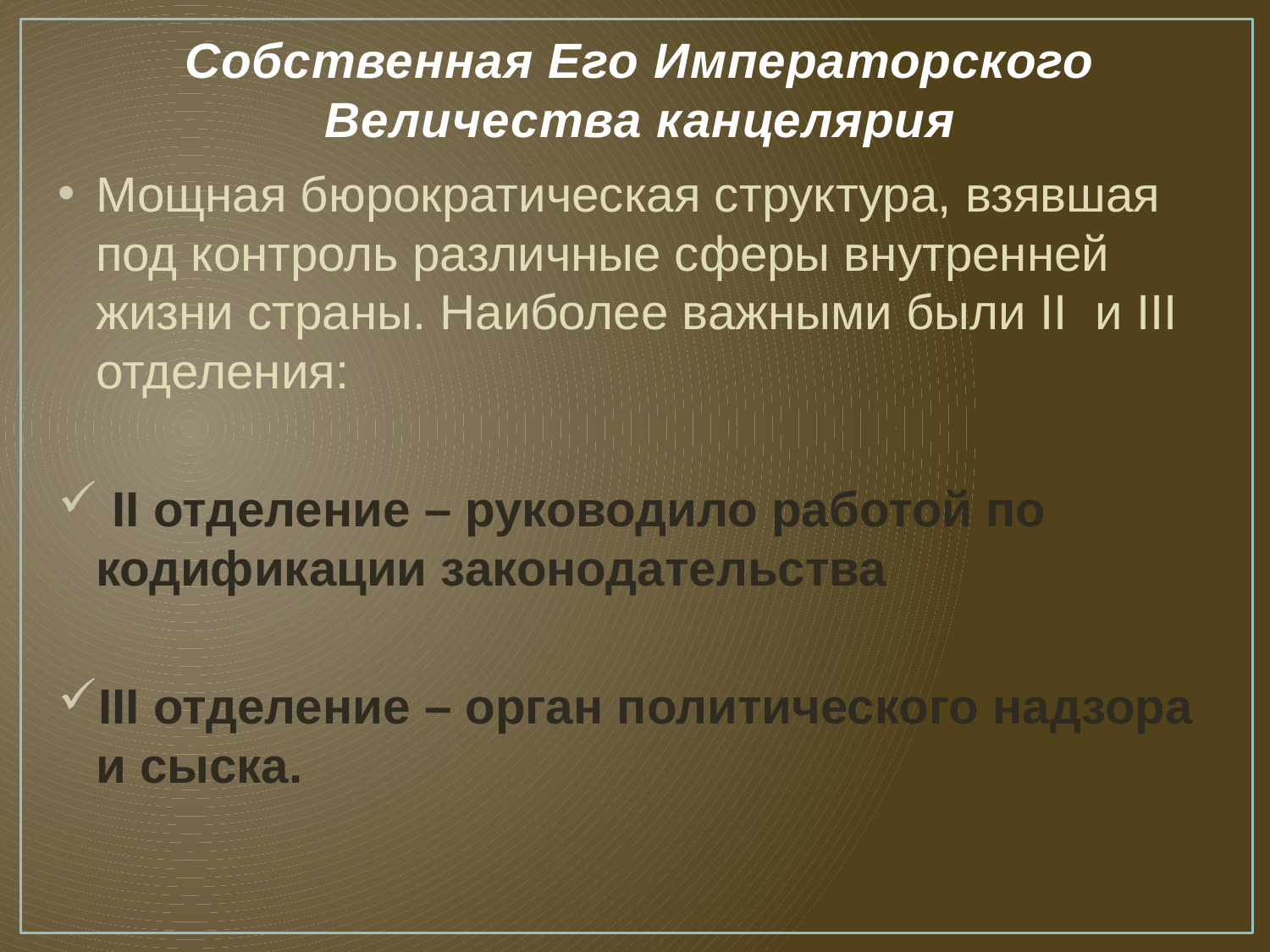

# Собственная Его Императорского Величества канцелярия
Мощная бюрократическая структура, взявшая под контроль различные сферы внутренней жизни страны. Наиболее важными были II  и III отделения:

 II отделение – руководило работой по кодификации законодательства

III отделение – орган политического надзора и сыска.